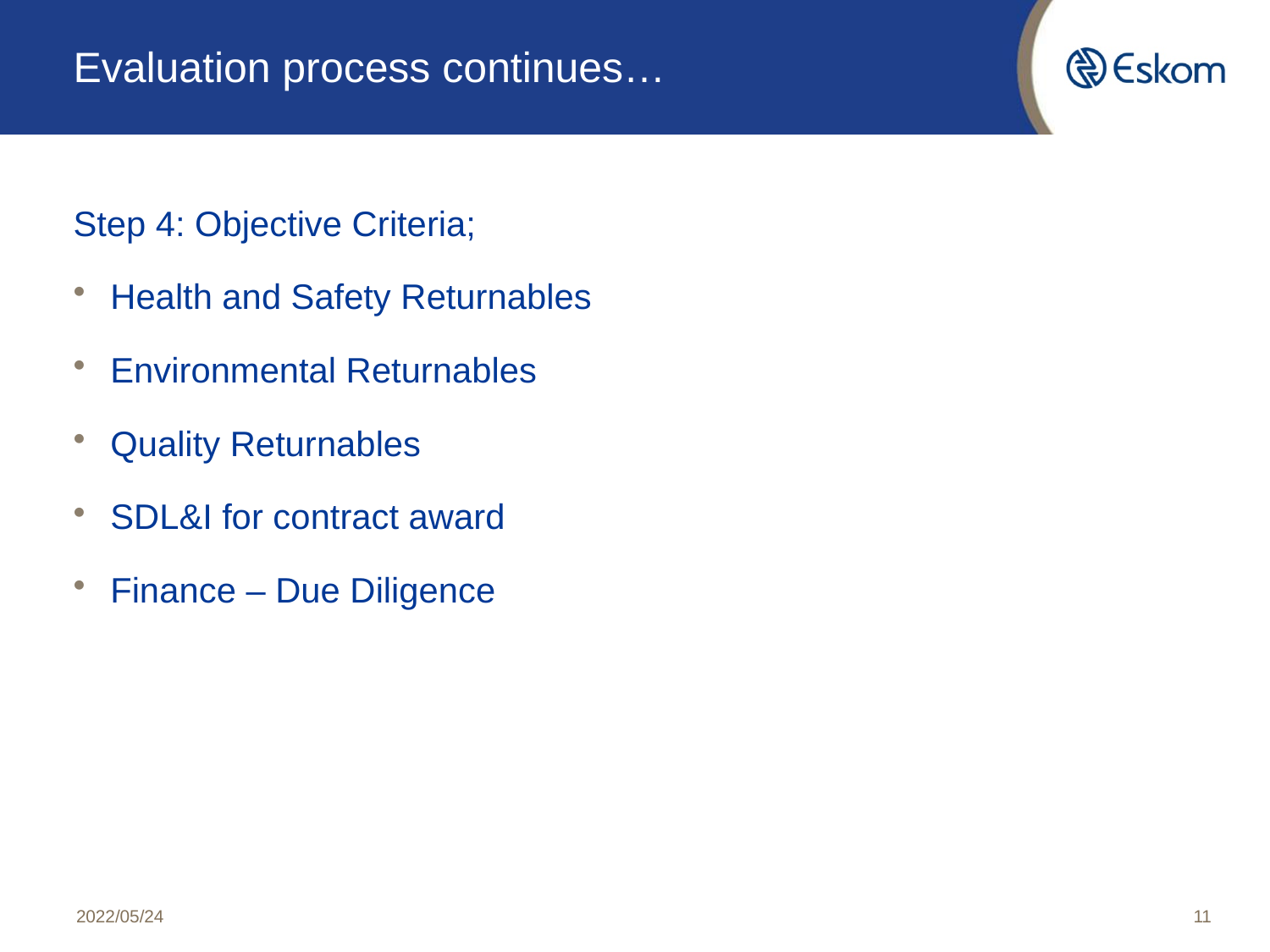

# Evaluation process continues…
Step 4: Objective Criteria;
Health and Safety Returnables
Environmental Returnables
Quality Returnables
SDL&I for contract award
Finance – Due Diligence

2022/05/24
11